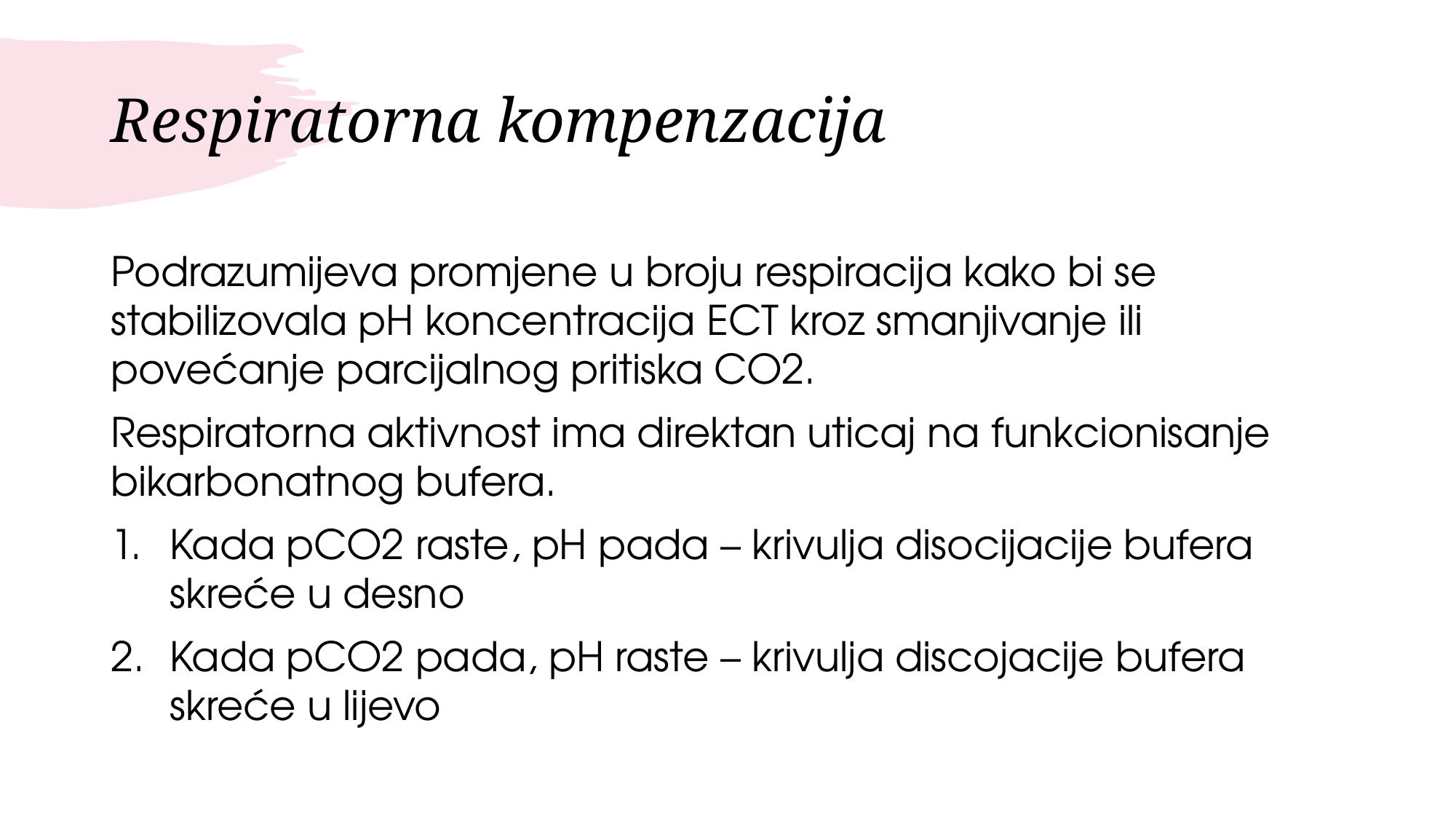

# Respiratorna kompenzacija
Podrazumijeva promjene u broju respiracija kako bi se stabilizovala pH koncentracija ECT kroz smanjivanje ili povećanje parcijalnog pritiska CO2.
Respiratorna aktivnost ima direktan uticaj na funkcionisanje bikarbonatnog bufera.
Kada pCO2 raste, pH pada – krivulja disocijacije bufera skreće u desno
Kada pCO2 pada, pH raste – krivulja discojacije bufera skreće u lijevo